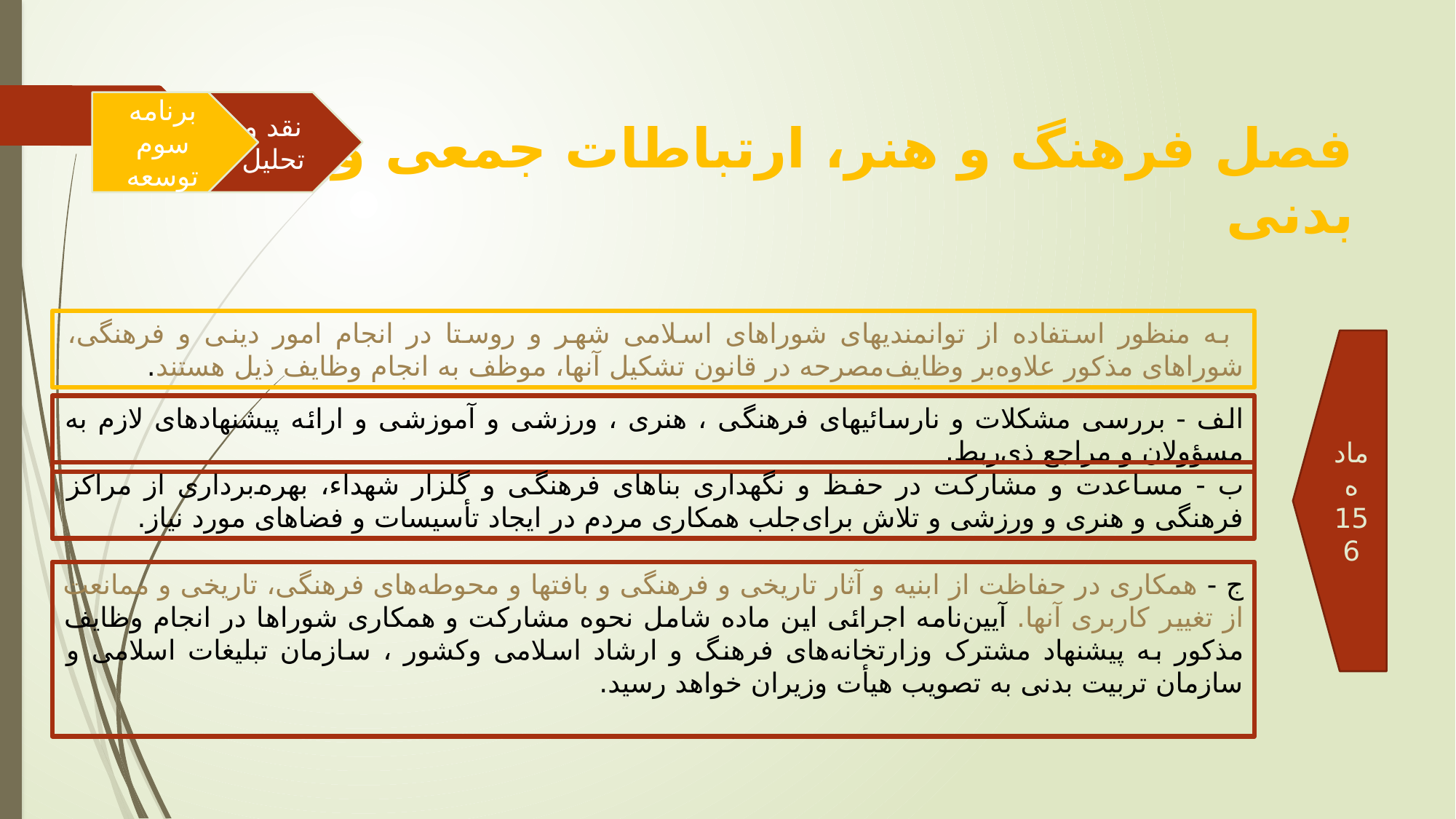

برنامه سوم توسعه
نقد و تحلیل
فصل فرهنگ و هنر، ارتباطات جمعی و تربیت بدنی
 به منظور استفاده از توانمندیهای شوراهای اسلامی شهر و روستا در انجام امور دینی و فرهنگی، شوراهای مذکور علاوه‌بر وظایف‌مصرحه در قانون تشکیل آنها، موظف به انجام وظایف ذیل هستند.
ماده 156
‌الف - بررسی مشکلات و نارسائیهای فرهنگی ، هنری ، ورزشی و آموزشی و ارائه پیشنهادهای لازم به مسؤولان و مراجع ذی‌ربط.
ب - مساعدت و مشارکت در حفظ و نگهداری بناهای فرهنگی و گلزار شهداء، بهره‌برداری از مراکز فرهنگی و هنری و ورزشی و تلاش برای‌جلب همکاری مردم در ایجاد تأسیسات و فضاهای مورد نیاز.
ج - همکاری در حفاظت از ابنیه و آثار تاریخی و فرهنگی و بافتها و محوطه‌های فرهنگی، تاریخی و ممانعت از تغییر کاربری آنها. آیین‌نامه اجرائی این ماده شامل نحوه مشارکت و همکاری شوراها در انجام وظایف مذکور به پیشنهاد مشترک وزارتخانه‌های فرهنگ و ارشاد اسلامی و‌کشور ، سازمان تبلیغات اسلامی و سازمان تربیت بدنی به تصویب هیأت وزیران خواهد رسید.